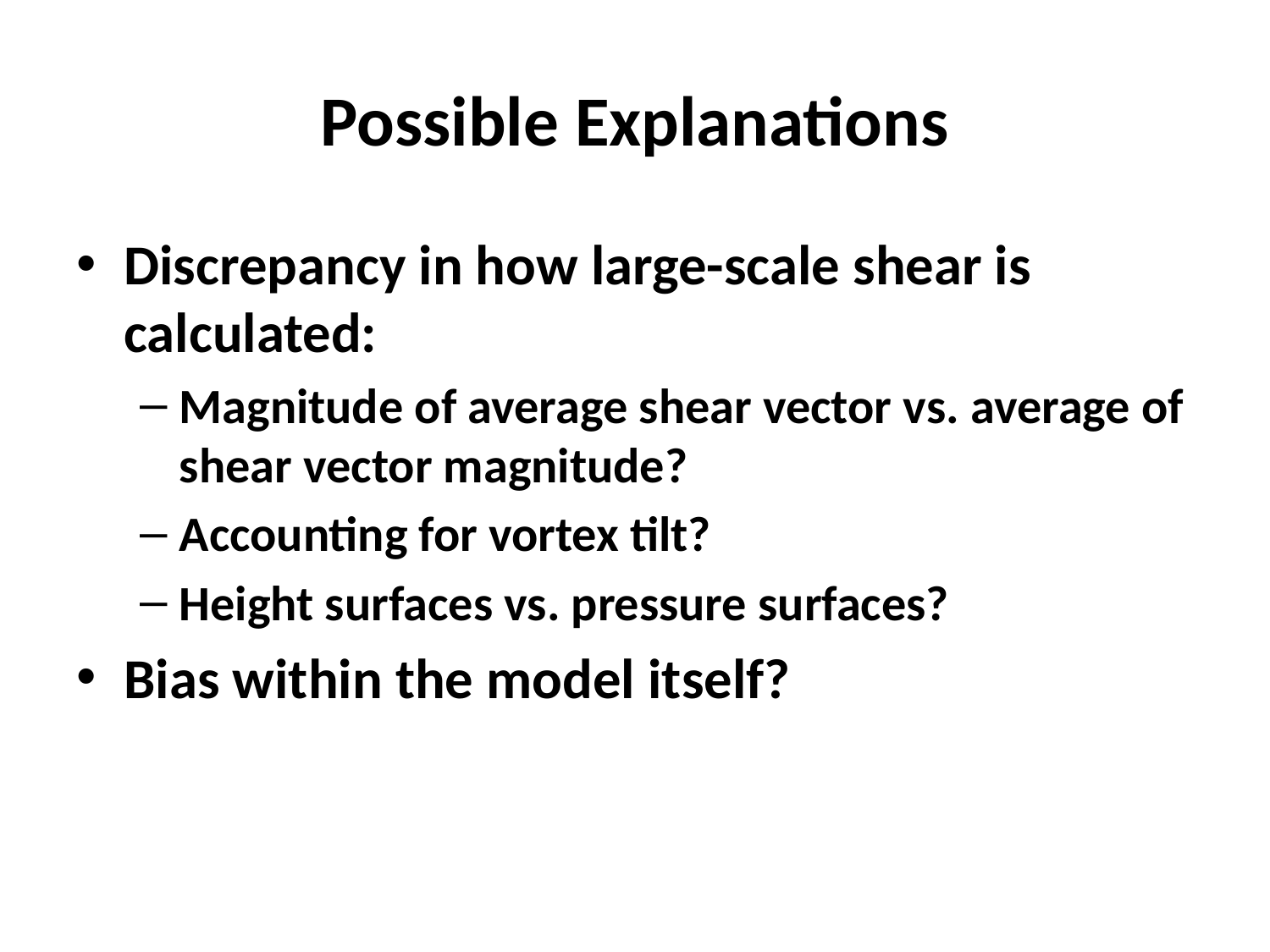

# Possible Explanations
Discrepancy in how large-scale shear is calculated:
Magnitude of average shear vector vs. average of shear vector magnitude?
Accounting for vortex tilt?
Height surfaces vs. pressure surfaces?
Bias within the model itself?